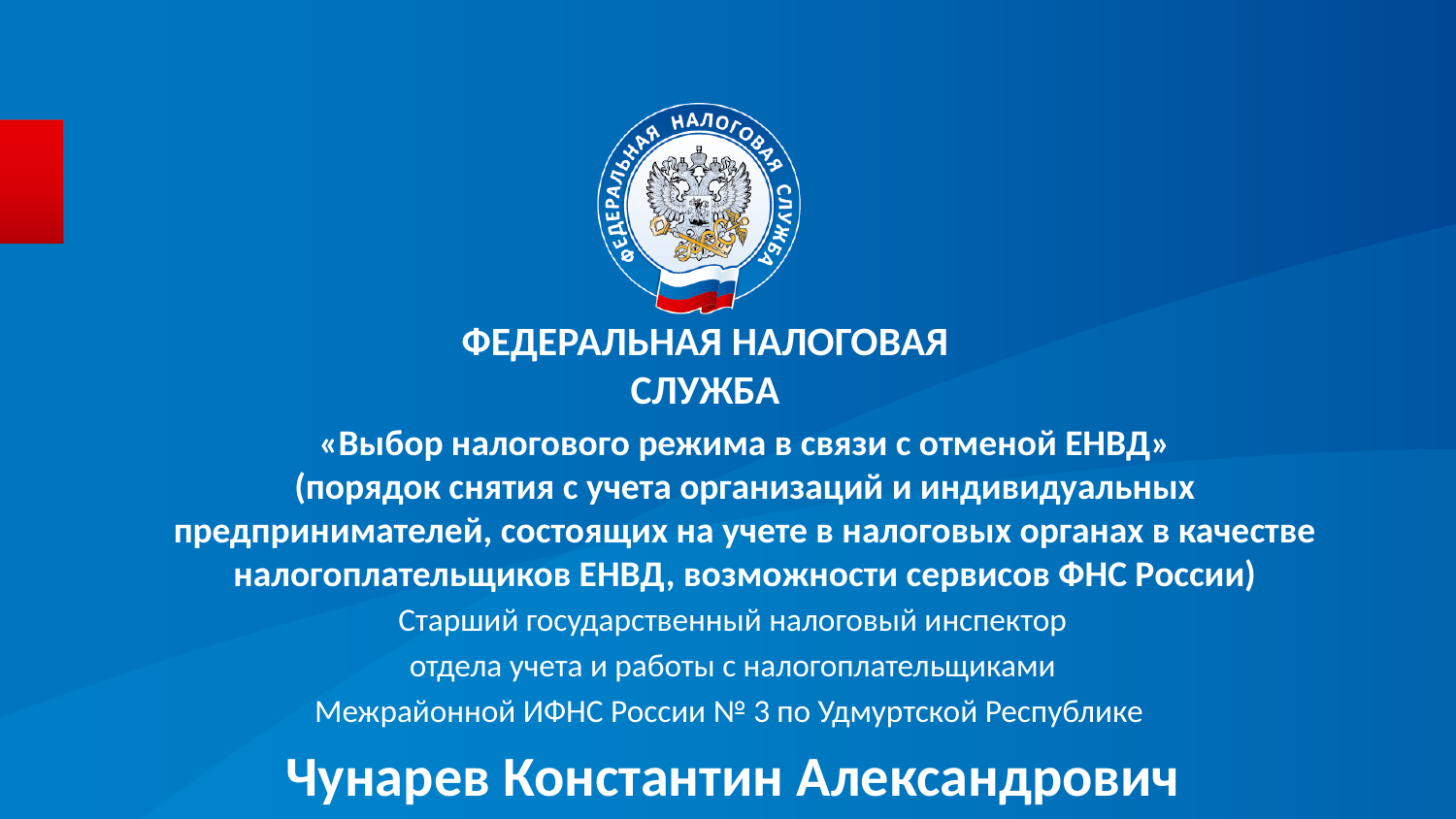

ФЕДЕРАЛЬНАЯ НАЛОГОВАЯ СЛУЖБА
«Выбор налогового режима в связи с отменой ЕНВД»
(порядок снятия с учета организаций и индивидуальных предпринимателей, состоящих на учете в налоговых органах в качестве налогоплательщиков ЕНВД, возможности сервисов ФНС России)
Старший государственный налоговый инспектор
 отдела учета и работы с налогоплательщиками
Межрайонной ИФНС России № 3 по Удмуртской Республике
Чунарев Константин Александрович